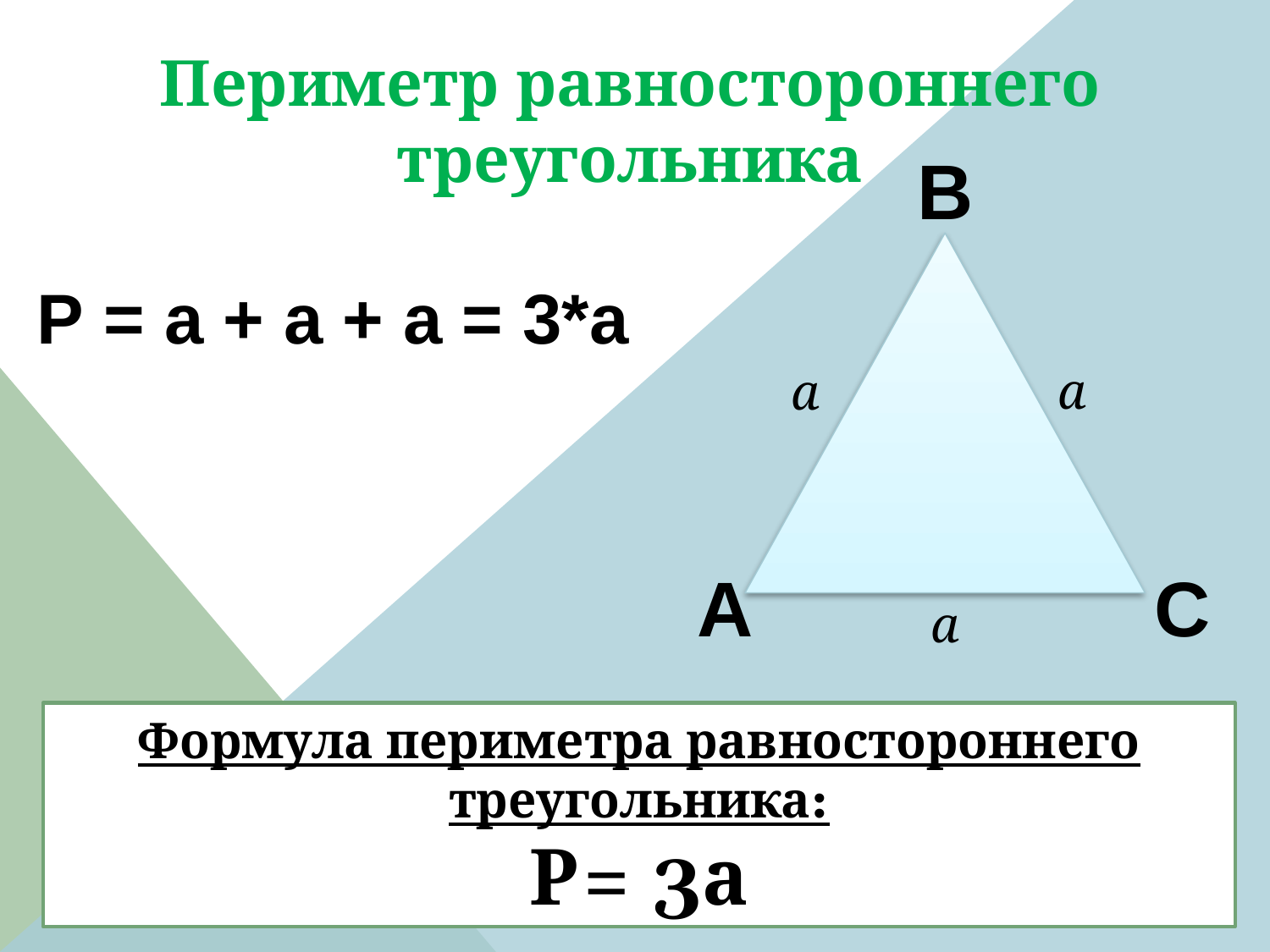

Периметр равностороннего треугольника
В

Р = а + а + а = 3*а
а
а
С
А
а
Формула периметра равностороннего треугольника:
Р= 3а